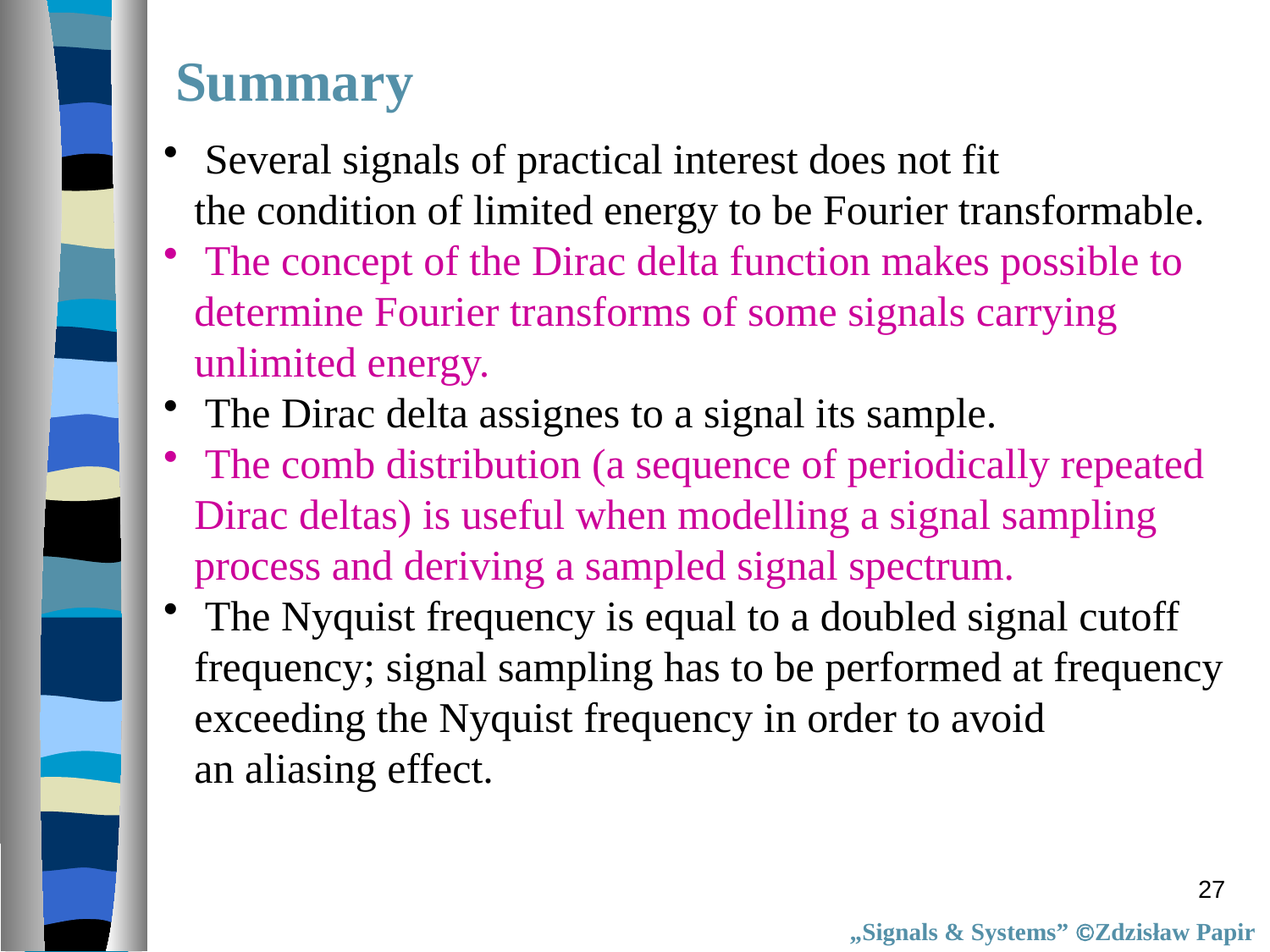

Summary
 Several signals of practical interest does not fit
the condition of limited energy to be Fourier transformable.
 The concept of the Dirac delta function makes possible to
determine Fourier transforms of some signals carrying
unlimited energy.
 The Dirac delta assignes to a signal its sample.
 The comb distribution (a sequence of periodically repeated
Dirac deltas) is useful when modelling a signal sampling
process and deriving a sampled signal spectrum.
 The Nyquist frequency is equal to a doubled signal cutoff
frequency; signal sampling has to be performed at frequency
exceeding the Nyquist frequency in order to avoid
an aliasing effect.
27
„Signals & Systems” ©Zdzisław Papir